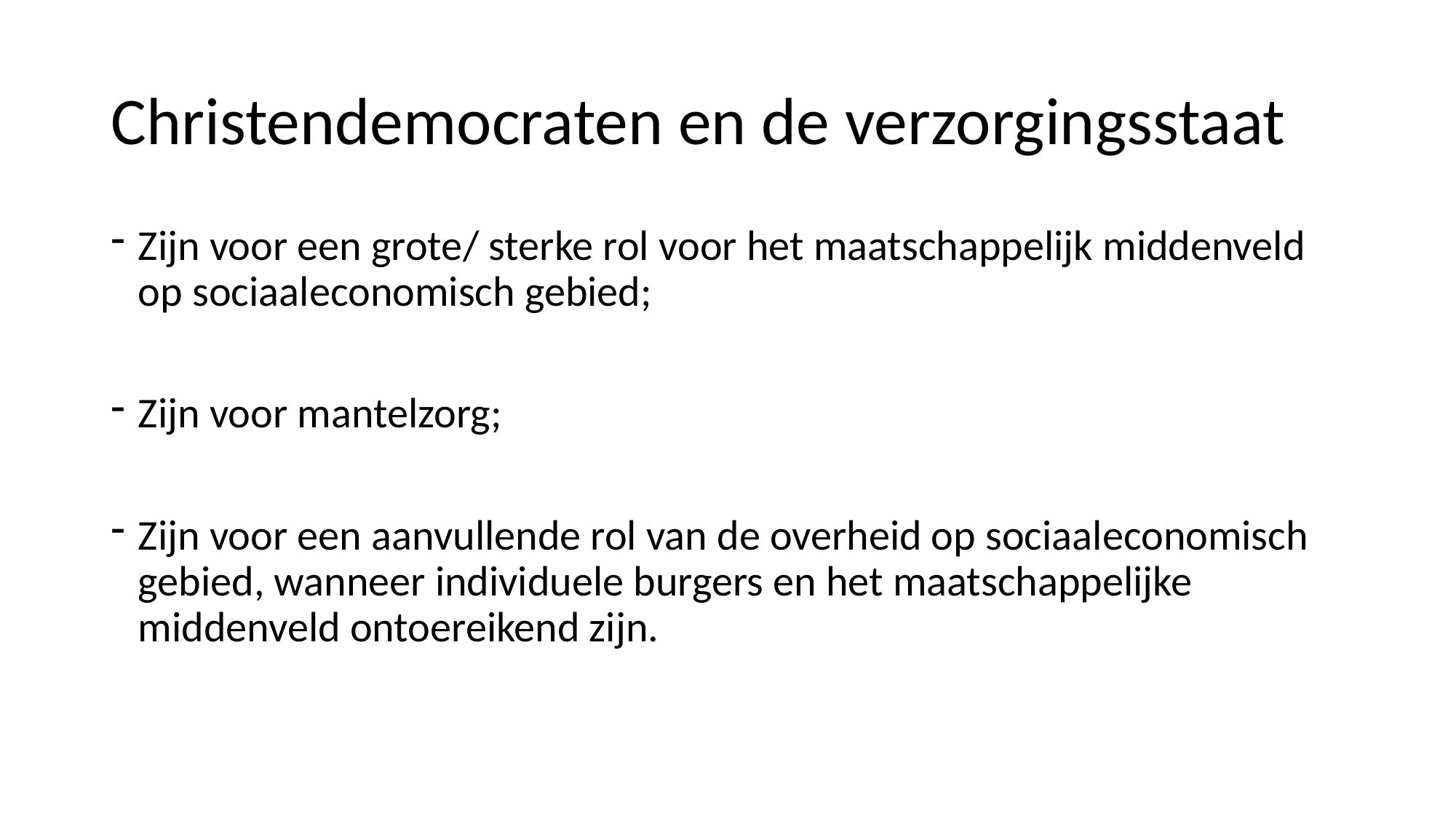

# Christendemocraten en de verzorgingsstaat
Zijn voor een grote/ sterke rol voor het maatschappelijk middenveld op sociaaleconomisch gebied;

Zijn voor mantelzorg;

Zijn voor een aanvullende rol van de overheid op sociaaleconomisch gebied, wanneer individuele burgers en het maatschappelijke middenveld ontoereikend zijn.